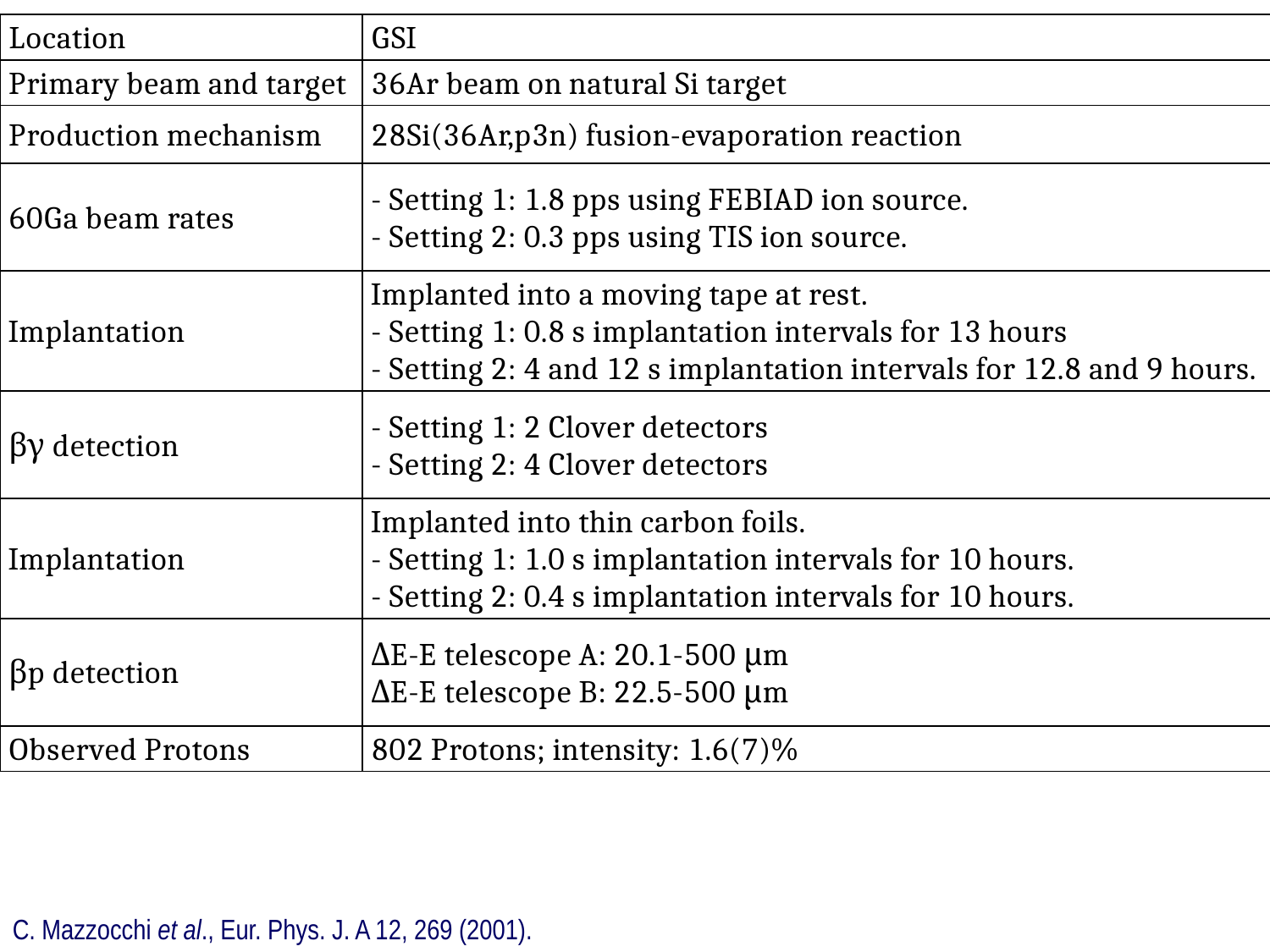

| Location | GSI |
| --- | --- |
| Primary beam and target | 36Ar beam on natural Si target |
| Production mechanism | 28Si(36Ar,p3n) fusion-evaporation reaction |
| 60Ga beam rates | - Setting 1: 1.8 pps using FEBIAD ion source. - Setting 2: 0.3 pps using TIS ion source. |
| Implantation | Implanted into a moving tape at rest. - Setting 1: 0.8 s implantation intervals for 13 hours - Setting 2: 4 and 12 s implantation intervals for 12.8 and 9 hours. |
| βγ detection | - Setting 1: 2 Clover detectors - Setting 2: 4 Clover detectors |
| Implantation | Implanted into thin carbon foils. - Setting 1: 1.0 s implantation intervals for 10 hours. - Setting 2: 0.4 s implantation intervals for 10 hours. |
| βp detection | ΔE-E telescope A: 20.1-500 μm ΔE-E telescope B: 22.5-500 μm |
| Observed Protons | 802 Protons; intensity: 1.6(7)% |
C. Mazzocchi et al., Eur. Phys. J. A 12, 269 (2001).